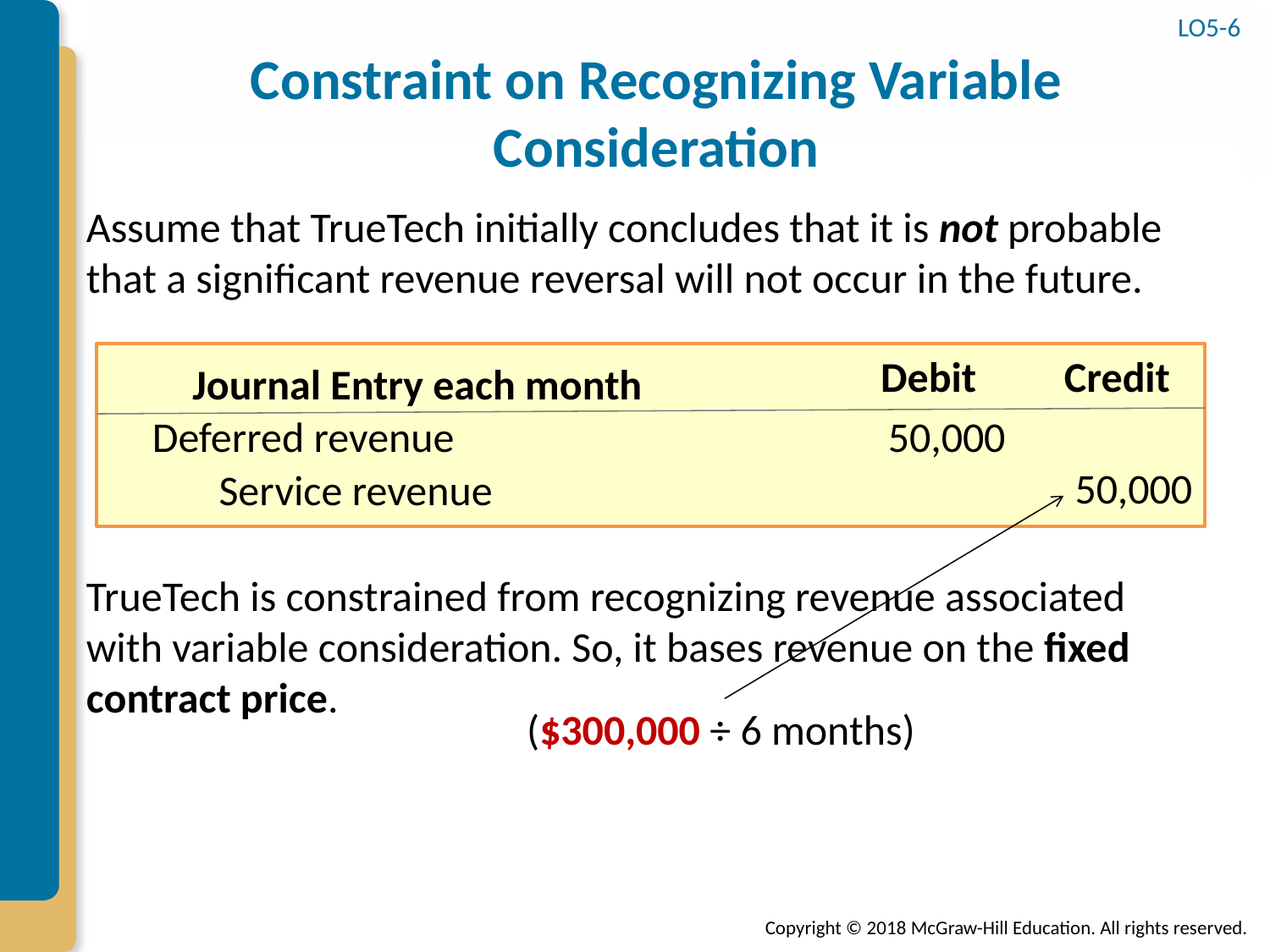

LO5-6
# Constraint on Recognizing Variable Consideration
Assume that TrueTech initially concludes that it is not probable that a significant revenue reversal will not occur in the future.

TrueTech is constrained from recognizing revenue associated with variable consideration. So, it bases revenue on the fixed contract price.

Debit
Credit
Journal Entry each month
Deferred revenue
50,000
50,000
       Service revenue
($300,000 ÷ 6 months)